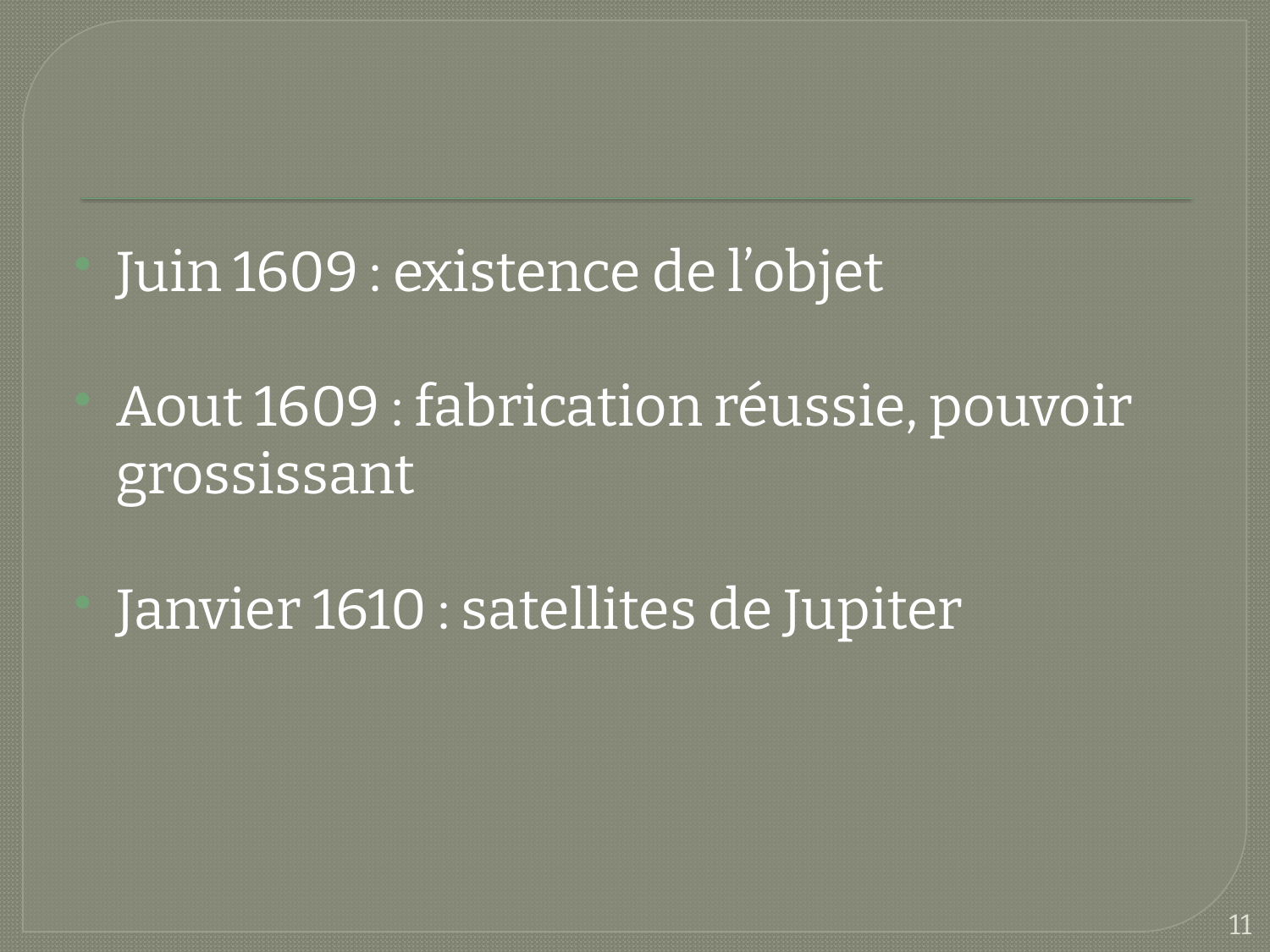

#
Juin 1609 : existence de l’objet

Aout 1609 : fabrication réussie, pouvoir grossissant

Janvier 1610 : satellites de Jupiter
11